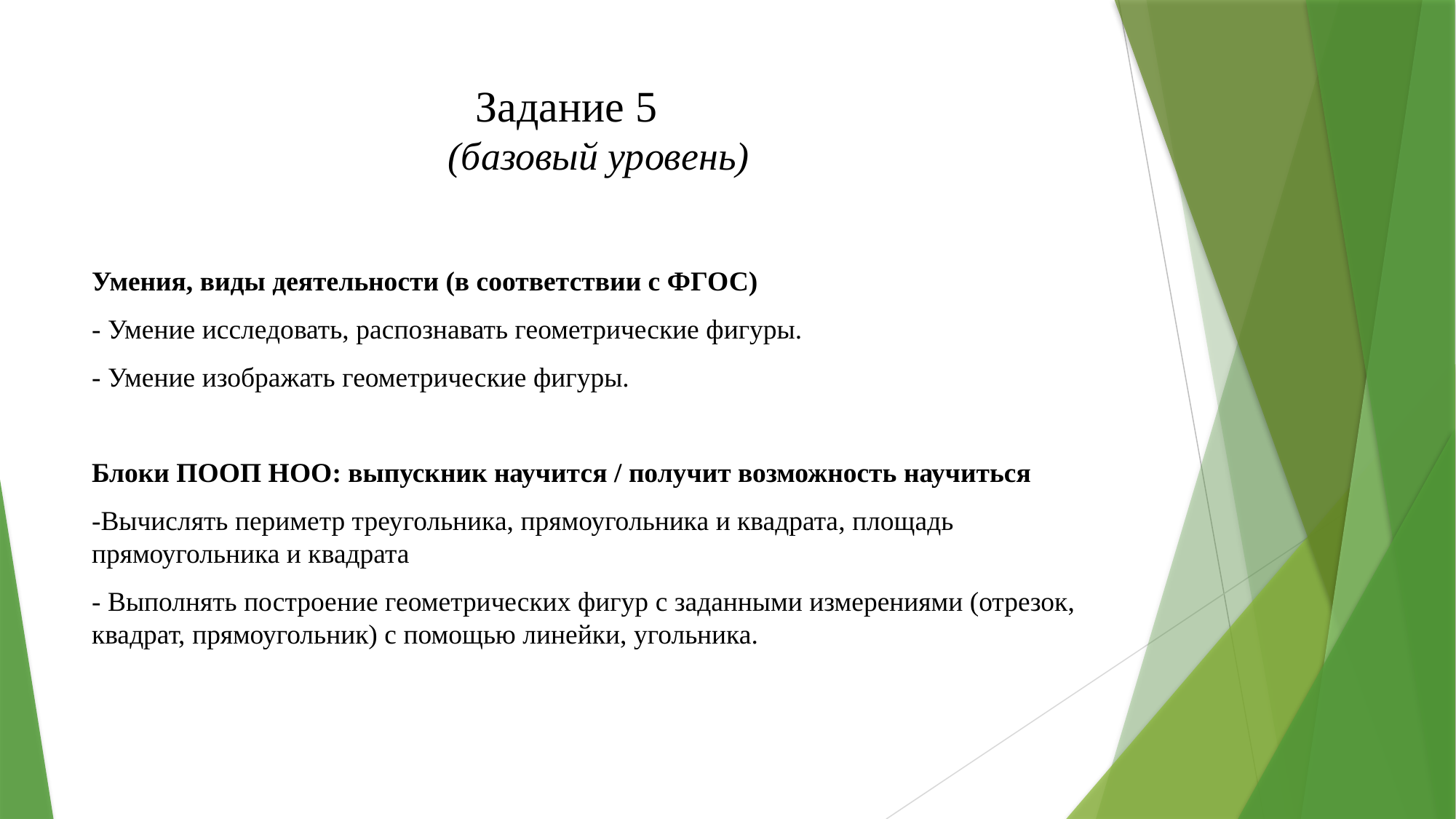

# Задание 5 (базовый уровень)
Умения, виды деятельности (в соответствии с ФГОС)
- Умение исследовать, распознавать геометрические фигуры.
- Умение изображать геометрические фигуры.

Блоки ПООП НОО: выпускник научится / получит возможность научиться
-Вычислять периметр треугольника, прямоугольника и квадрата, площадь прямоугольника и квадрата
- Выполнять построение геометрических фигур с заданными измерениями (отрезок, квадрат, прямоугольник) с помощью линейки, угольника.